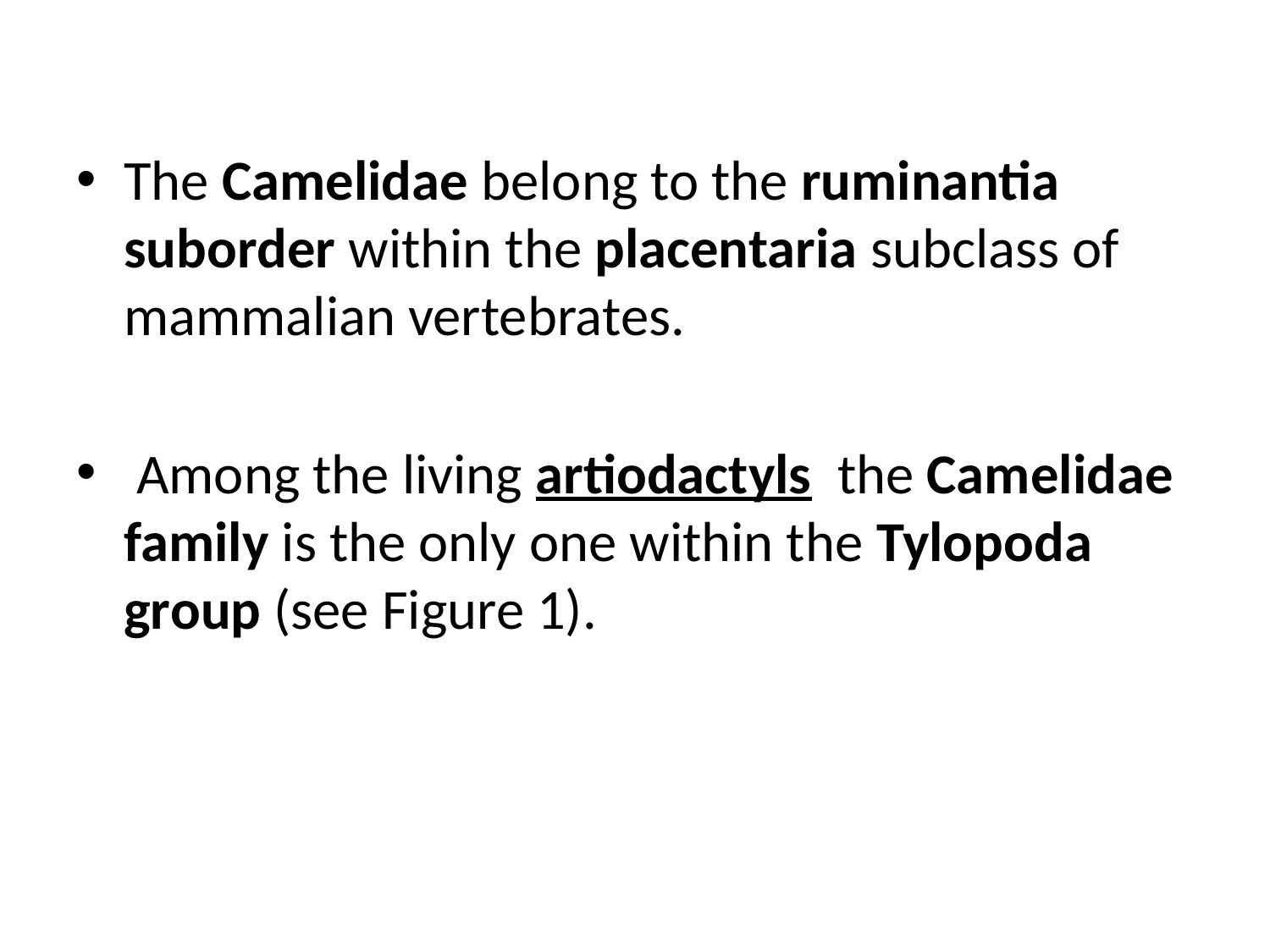

The Camelidae belong to the ruminantia suborder within the placentaria subclass of mammalian vertebrates.

 Among the living artiodactyls  the Camelidae family is the only one within the Tylopoda group (see Figure 1).